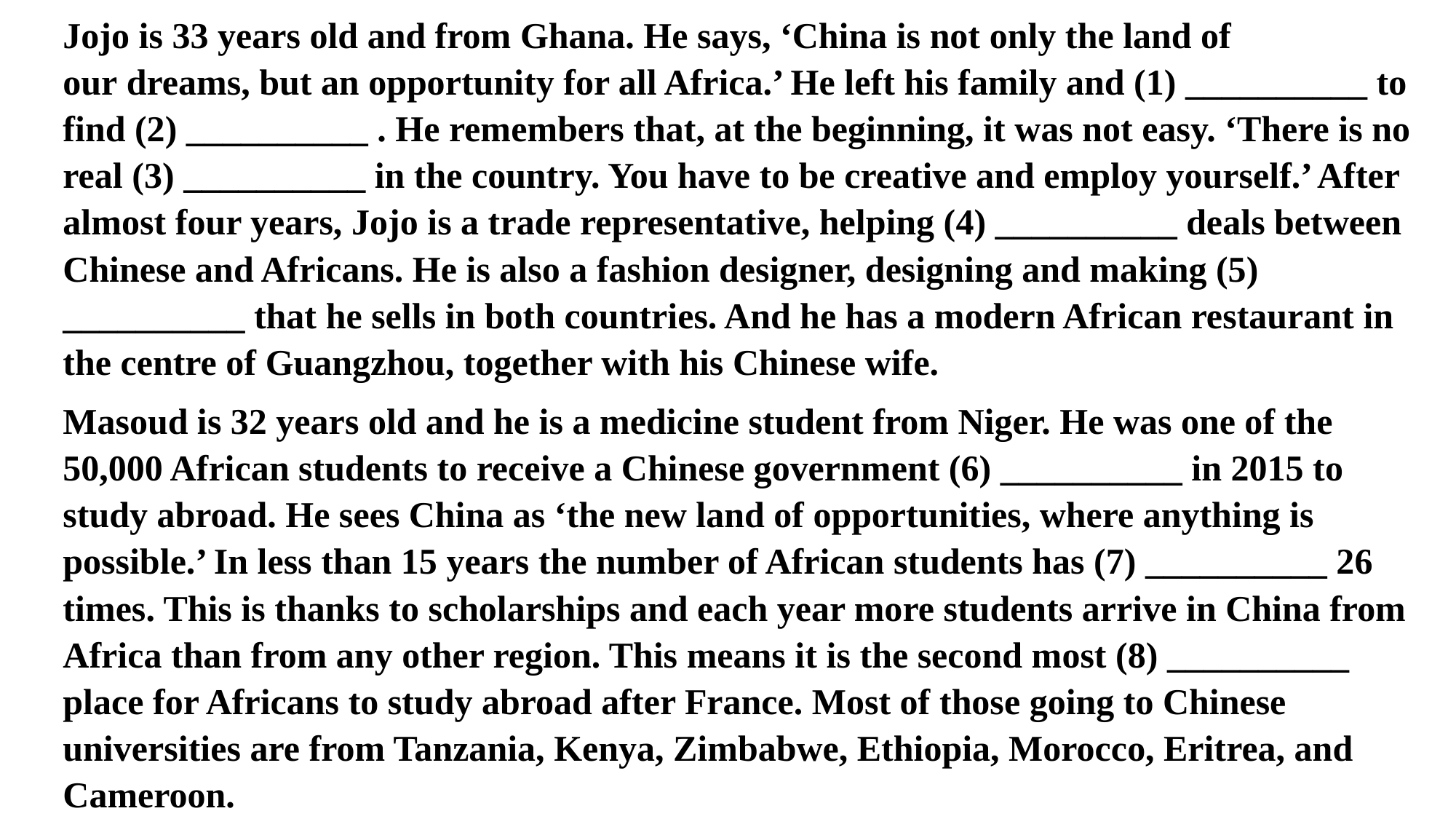

Jojo is 33 years old and from Ghana. He says, ‘China is not only the land of our dreams, but an opportunity for all Africa.’ He left his family and (1) __________ to find (2) __________ . He remembers that, at the beginning, it was not easy. ‘There is no real (3) __________ in the country. You have to be creative and employ yourself.’ After almost four years, Jojo is a trade representative, helping (4) __________ deals between Chinese and Africans. He is also a fashion designer, designing and making (5) __________ that he sells in both countries. And he has a modern African restaurant in the centre of Guangzhou, together with his Chinese wife.
Masoud is 32 years old and he is a medicine student from Niger. He was one of the 50,000 African students to receive a Chinese government (6) __________ in 2015 to study abroad. He sees China as ‘the new land of opportunities, where anything is possible.’ In less than 15 years the number of African students has (7) __________ 26 times. This is thanks to scholarships and each year more students arrive in China from Africa than from any other region. This means it is the second most (8) __________ place for Africans to study abroad after France. Most of those going to Chinese universities are from Tanzania, Kenya, Zimbabwe, Ethiopia, Morocco, Eritrea, and Cameroon.